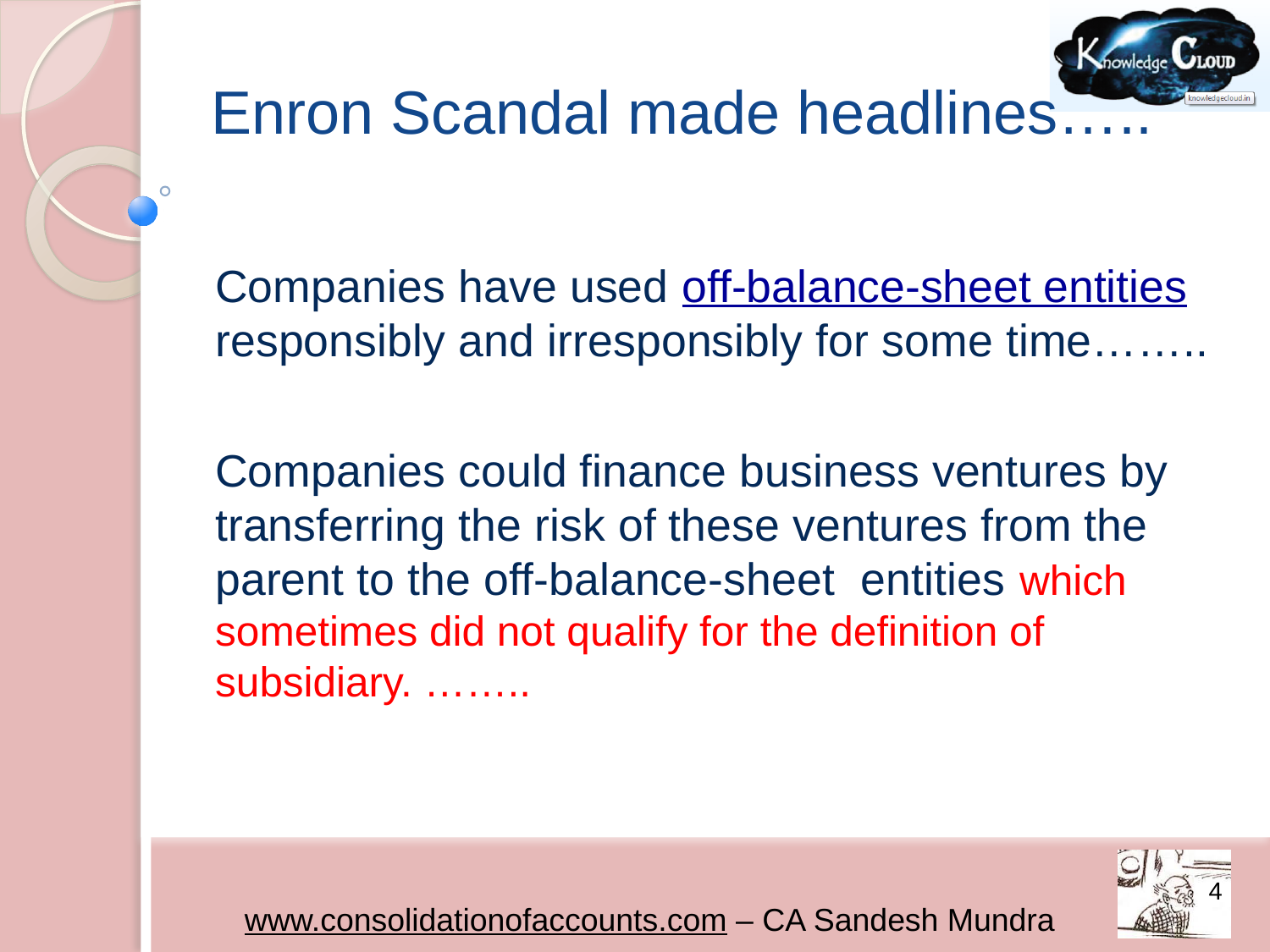

# Enron Scandal made headlines…..
Companies have used off-balance-sheet entities responsibly and irresponsibly for some time……..

Companies could finance business ventures by transferring the risk of these ventures from the parent to the off-balance-sheet  entities which sometimes did not qualify for the definition of subsidiary. ……..
4